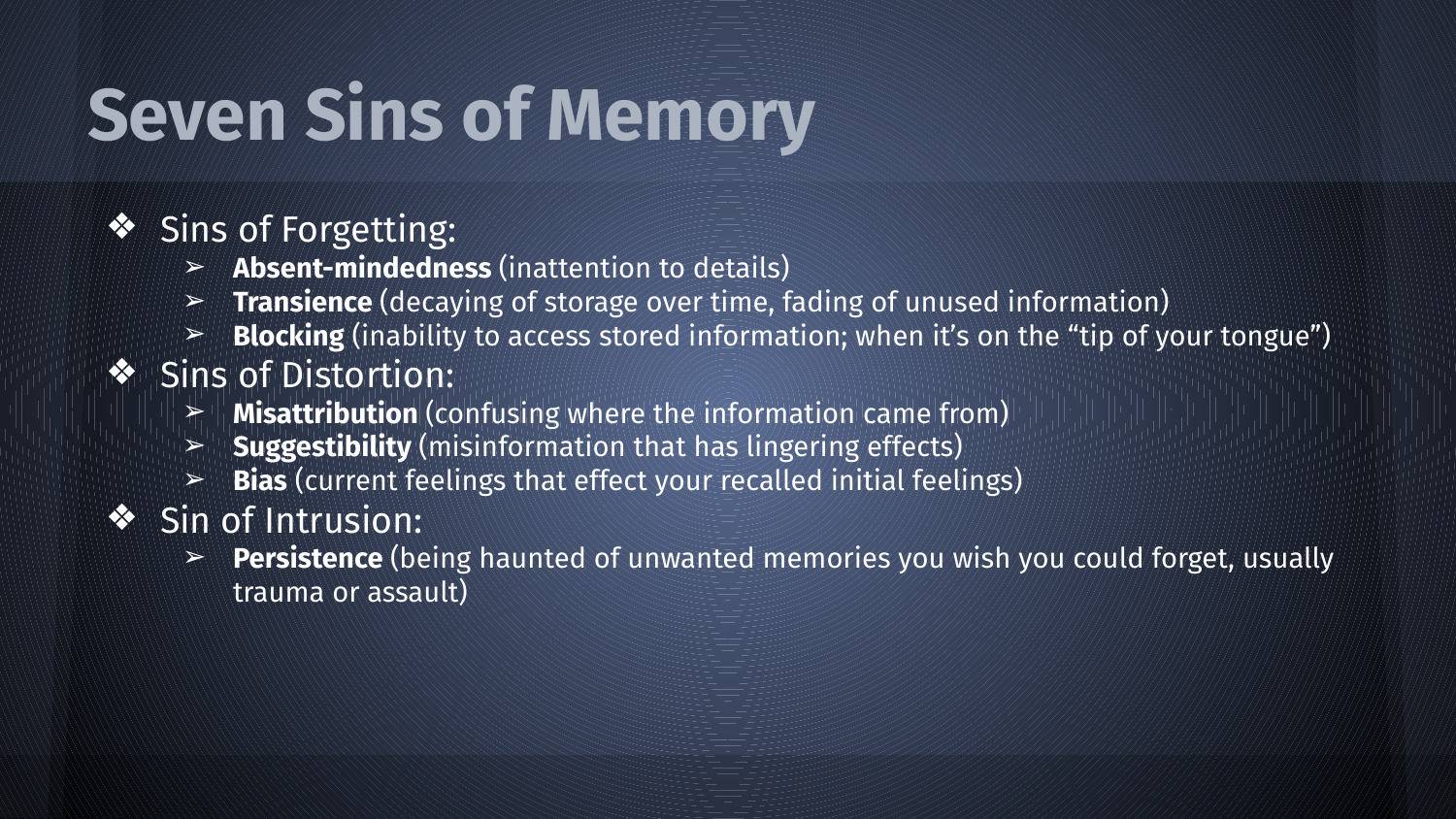

# Seven Sins of Memory
Sins of Forgetting:
Absent-mindedness (inattention to details)
Transience (decaying of storage over time, fading of unused information)
Blocking (inability to access stored information; when it’s on the “tip of your tongue”)
Sins of Distortion:
Misattribution (confusing where the information came from)
Suggestibility (misinformation that has lingering effects)
Bias (current feelings that effect your recalled initial feelings)
Sin of Intrusion:
Persistence (being haunted of unwanted memories you wish you could forget, usually trauma or assault)